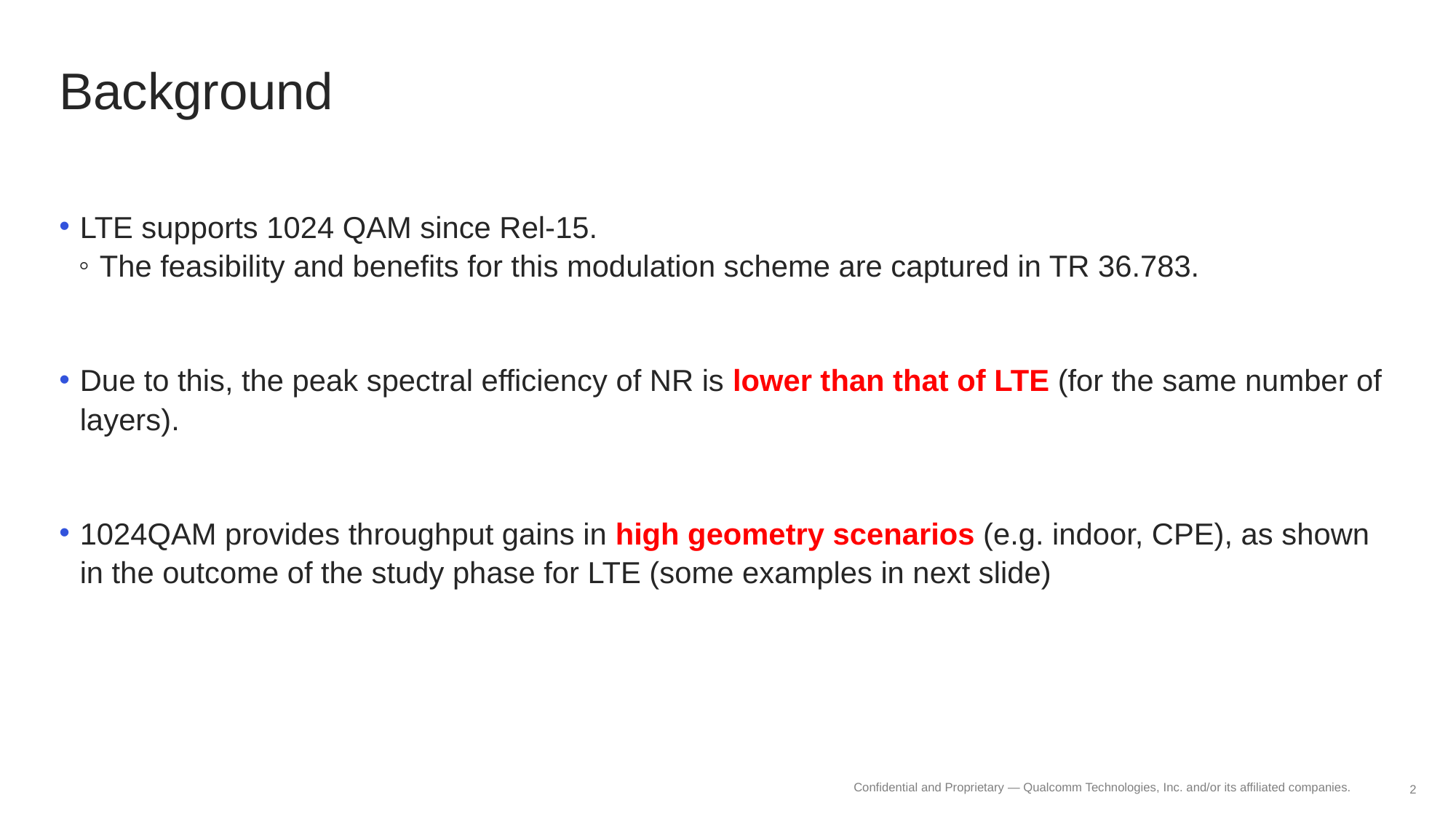

# Background
LTE supports 1024 QAM since Rel-15.
The feasibility and benefits for this modulation scheme are captured in TR 36.783.

Due to this, the peak spectral efficiency of NR is lower than that of LTE (for the same number of layers).

1024QAM provides throughput gains in high geometry scenarios (e.g. indoor, CPE), as shown in the outcome of the study phase for LTE (some examples in next slide)